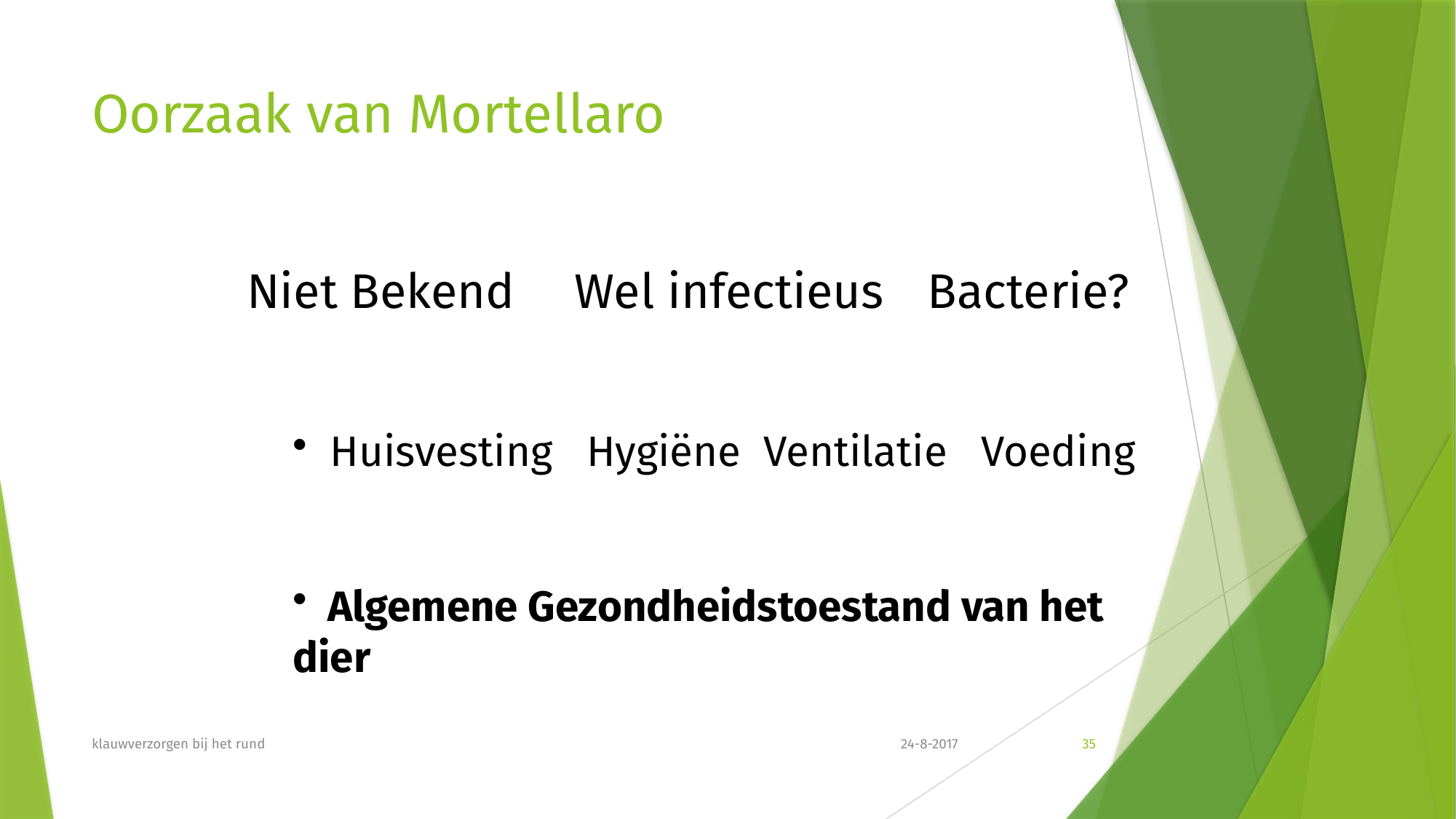

# Oorzaak van Mortellaro
Niet Bekend	Wel infectieus	  Bacterie?
  Huisvesting   Hygiëne  Ventilatie   Voeding
  Algemene Gezondheidstoestand van het dier
klauwverzorgen bij het rund
24-8-2017
35